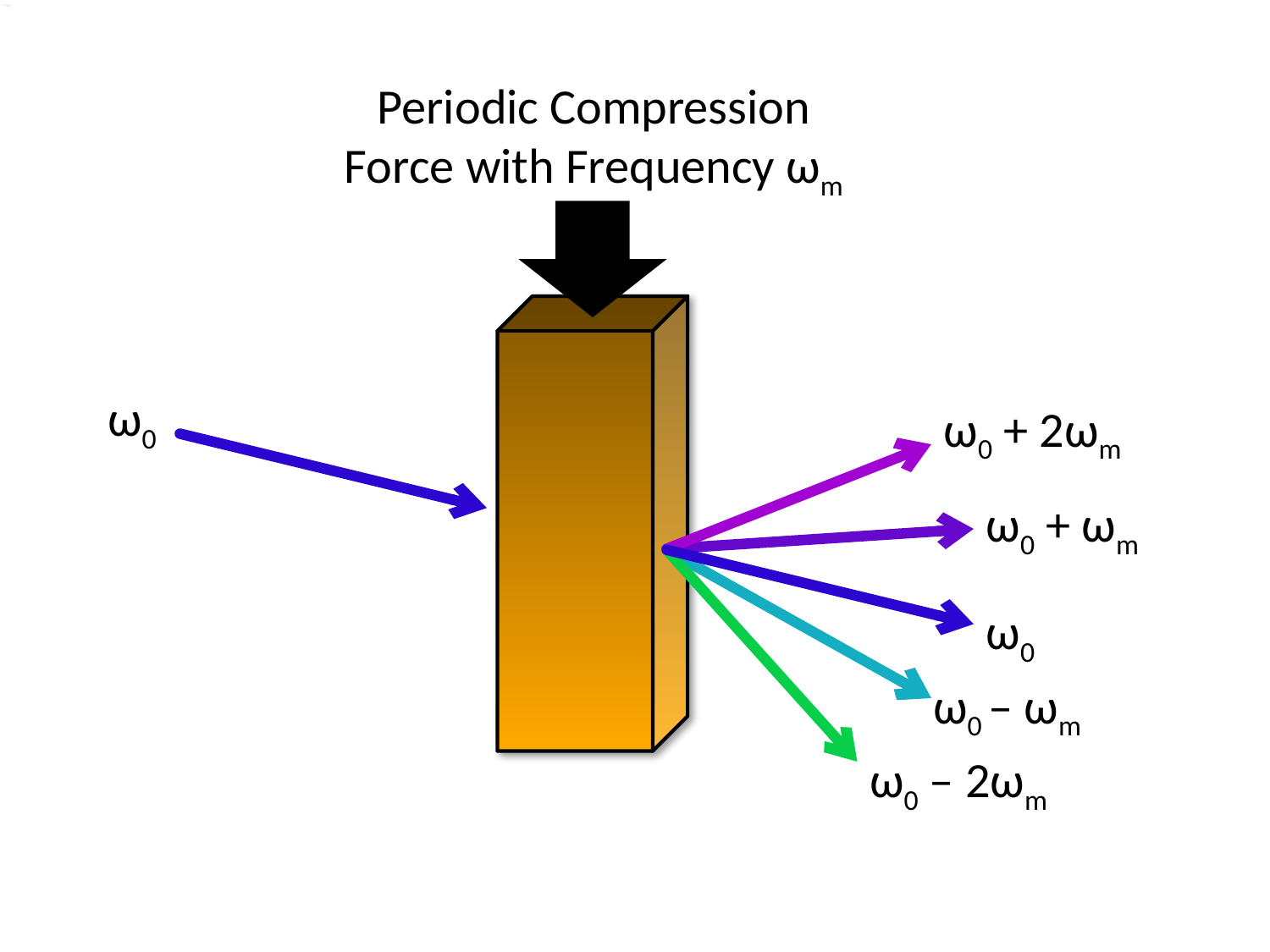

Periodic Compression
Force with Frequency ωm

ω0
ω0 + 2ωm

ω0 + ωm
ω0
ω0 – ωm
ω0 – 2ωm